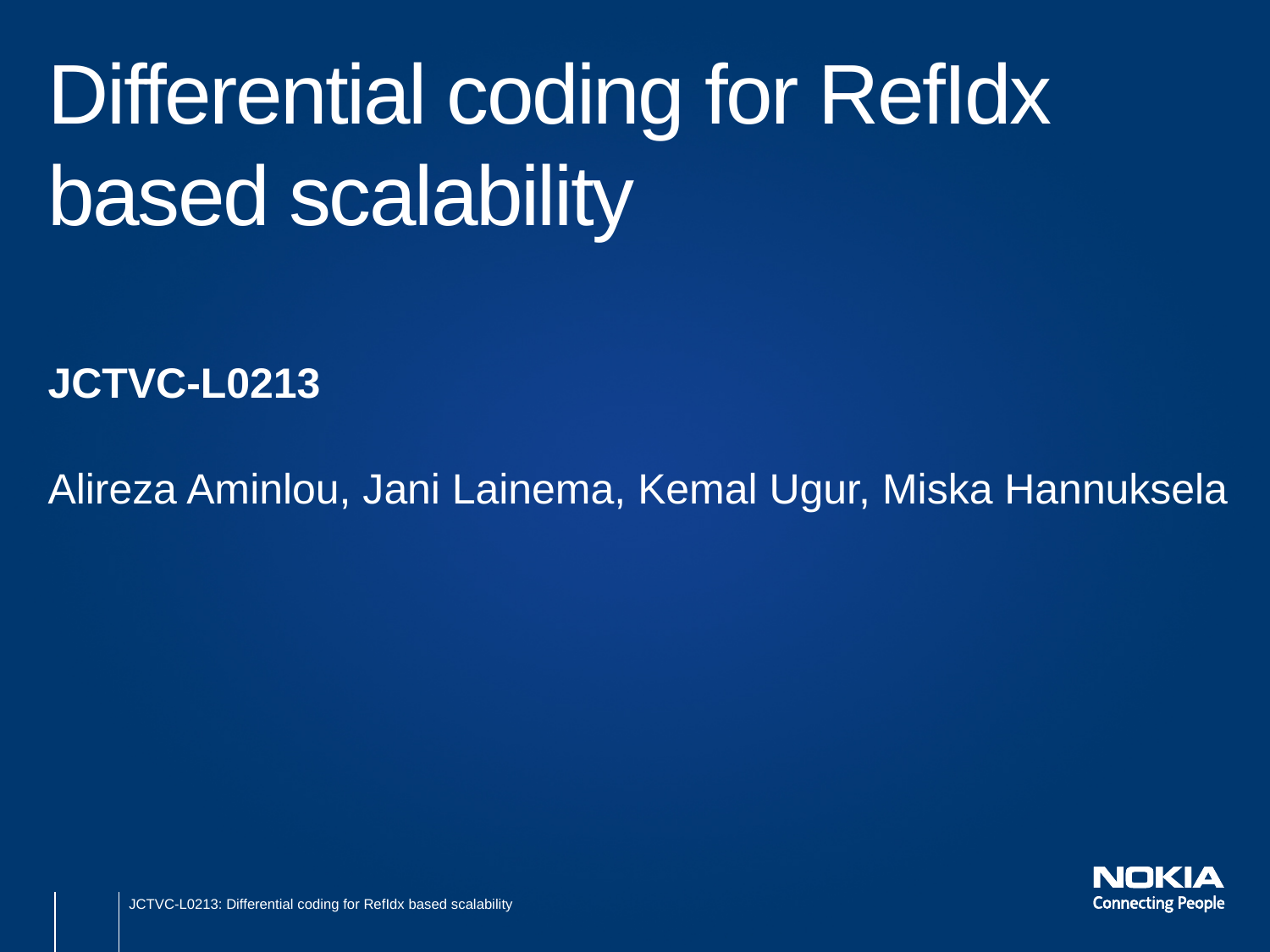

# Differential coding for RefIdx based scalability
JCTVC-L0213

Alireza Aminlou, Jani Lainema, Kemal Ugur, Miska Hannuksela
JCTVC-L0213: Differential coding for RefIdx based scalability